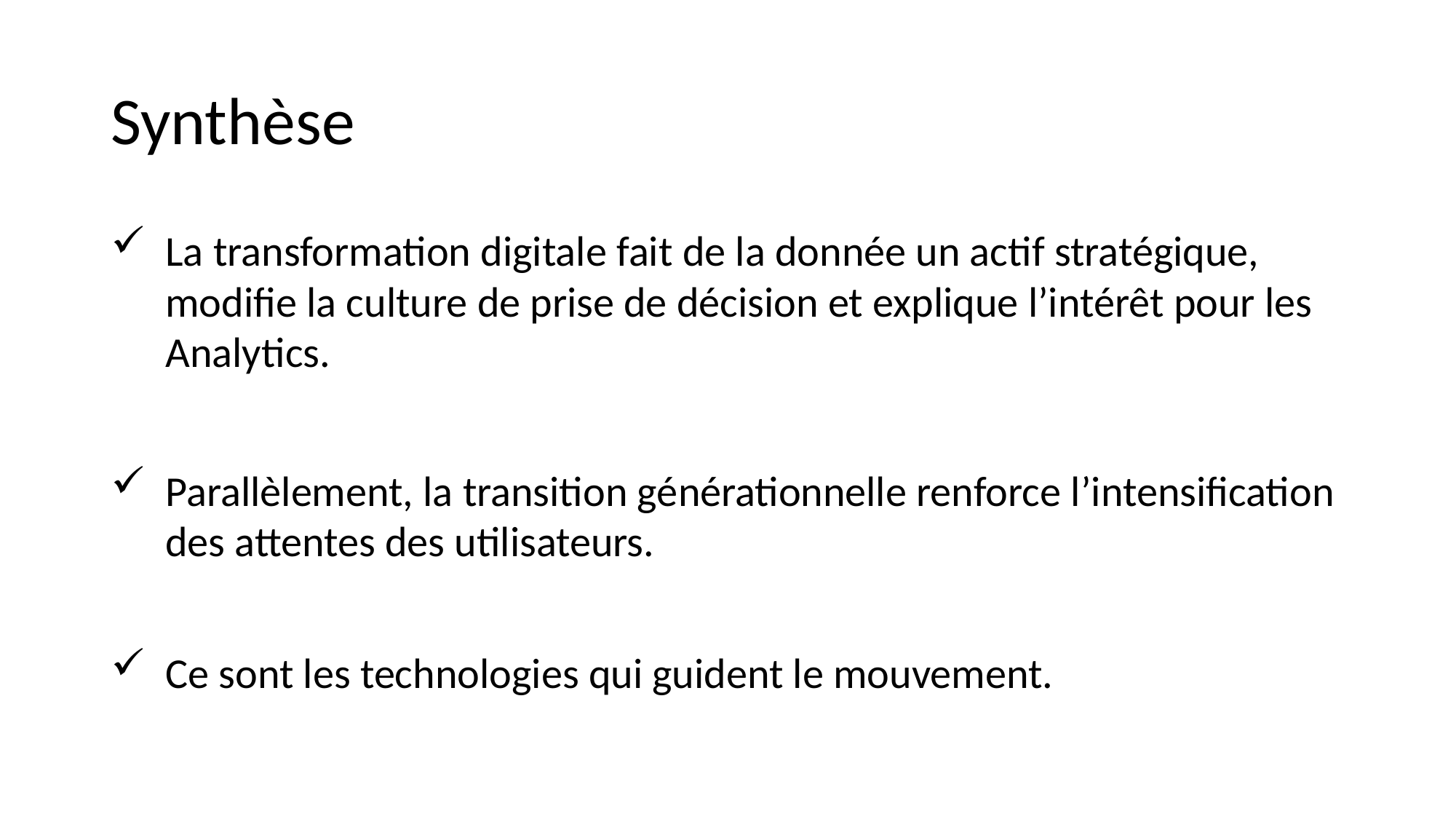

# Synthèse
La transformation digitale fait de la donnée un actif stratégique, modifie la culture de prise de décision et explique l’intérêt pour les Analytics.

Parallèlement, la transition générationnelle renforce l’intensification des attentes des utilisateurs.

Ce sont les technologies qui guident le mouvement.